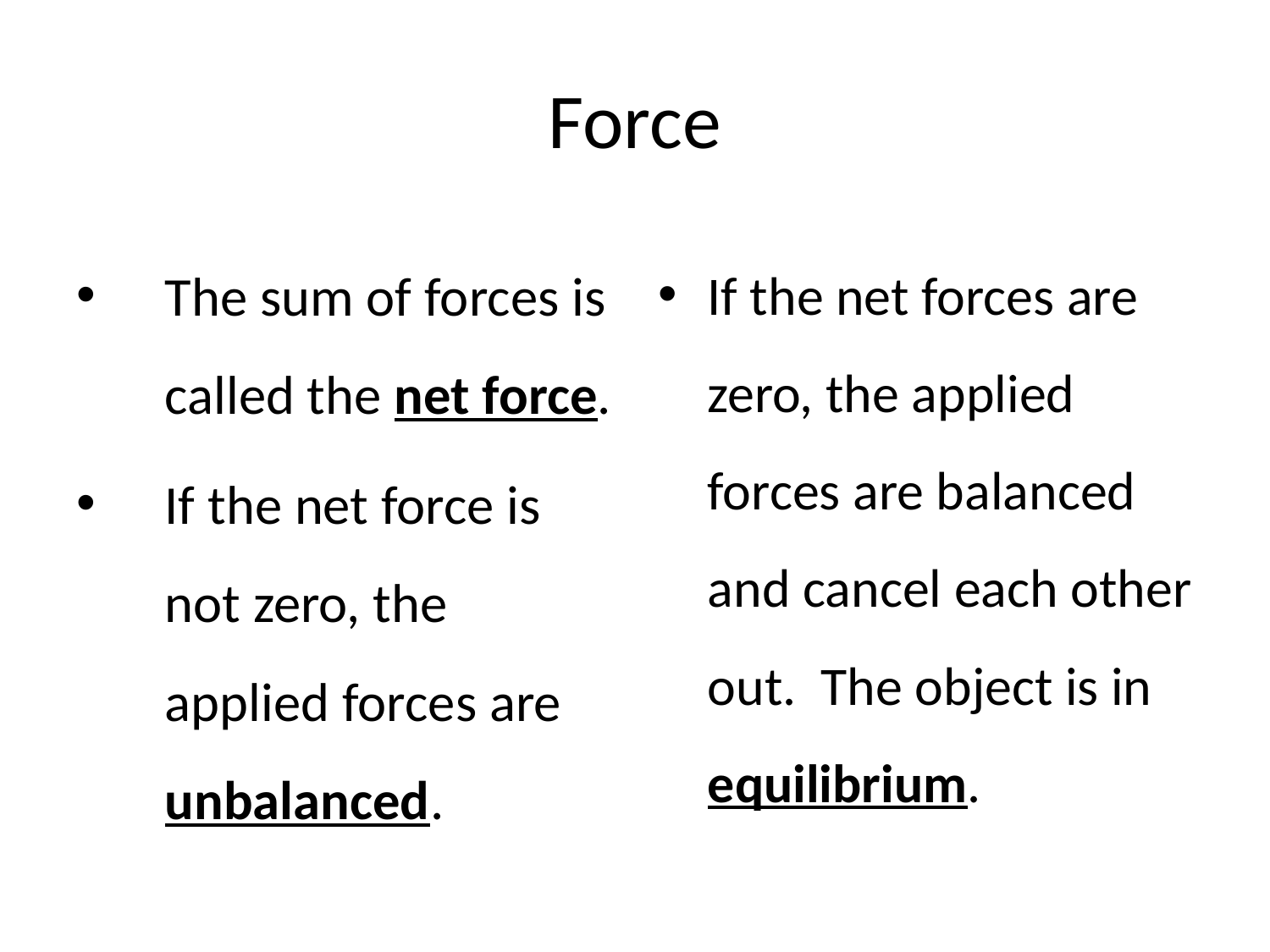

# Force
The sum of forces is called the net force.
If the net force is not zero, the applied forces are unbalanced.

If the net forces are zero, the applied forces are balanced and cancel each other out.  The object is in equilibrium.